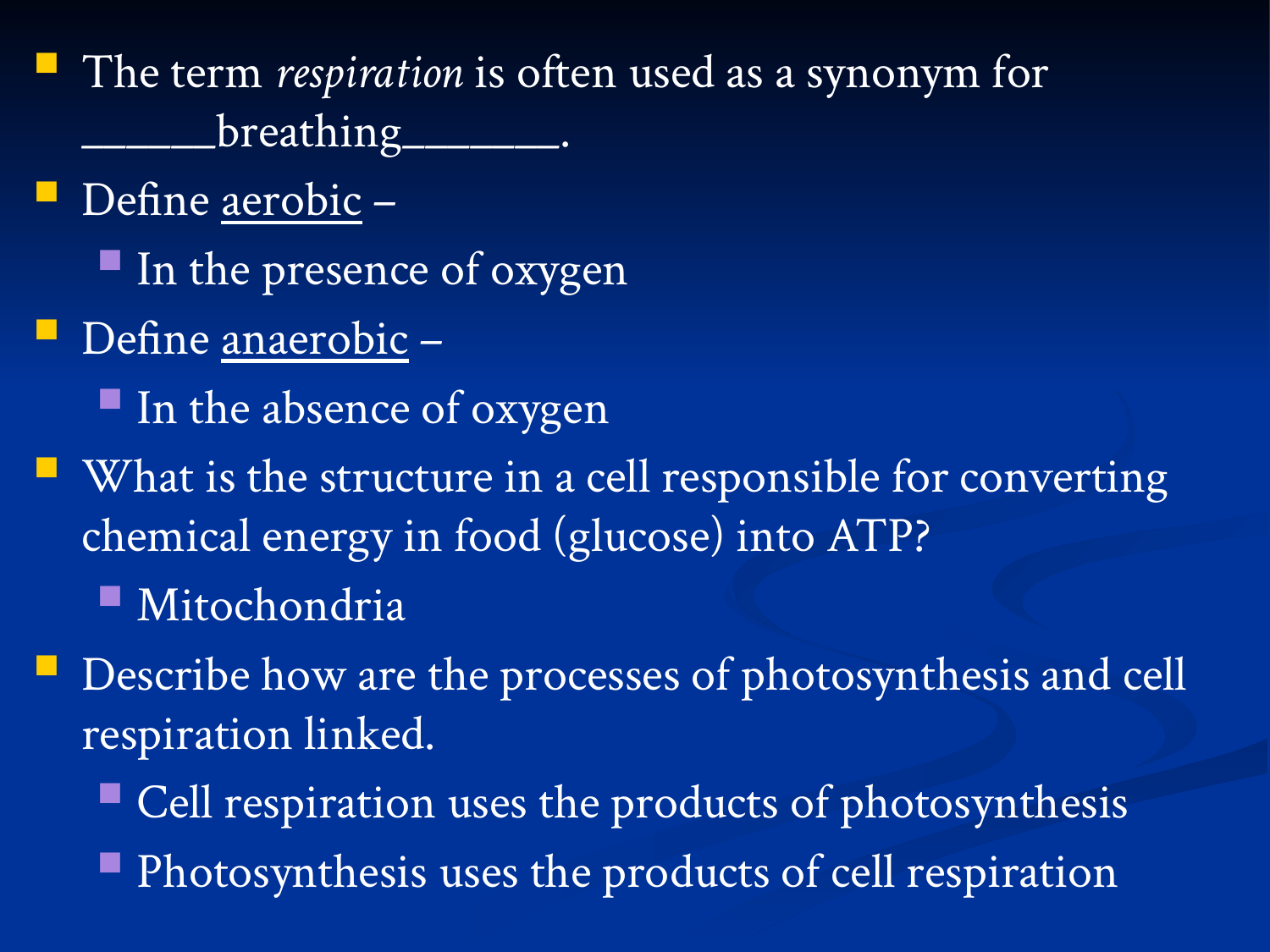

The term respiration is often used as a synonym for ______breathing_______.
Define aerobic –
In the presence of oxygen
Define anaerobic –
In the absence of oxygen
What is the structure in a cell responsible for converting chemical energy in food (glucose) into ATP?
Mitochondria
Describe how are the processes of photosynthesis and cell respiration linked.
Cell respiration uses the products of photosynthesis
Photosynthesis uses the products of cell respiration